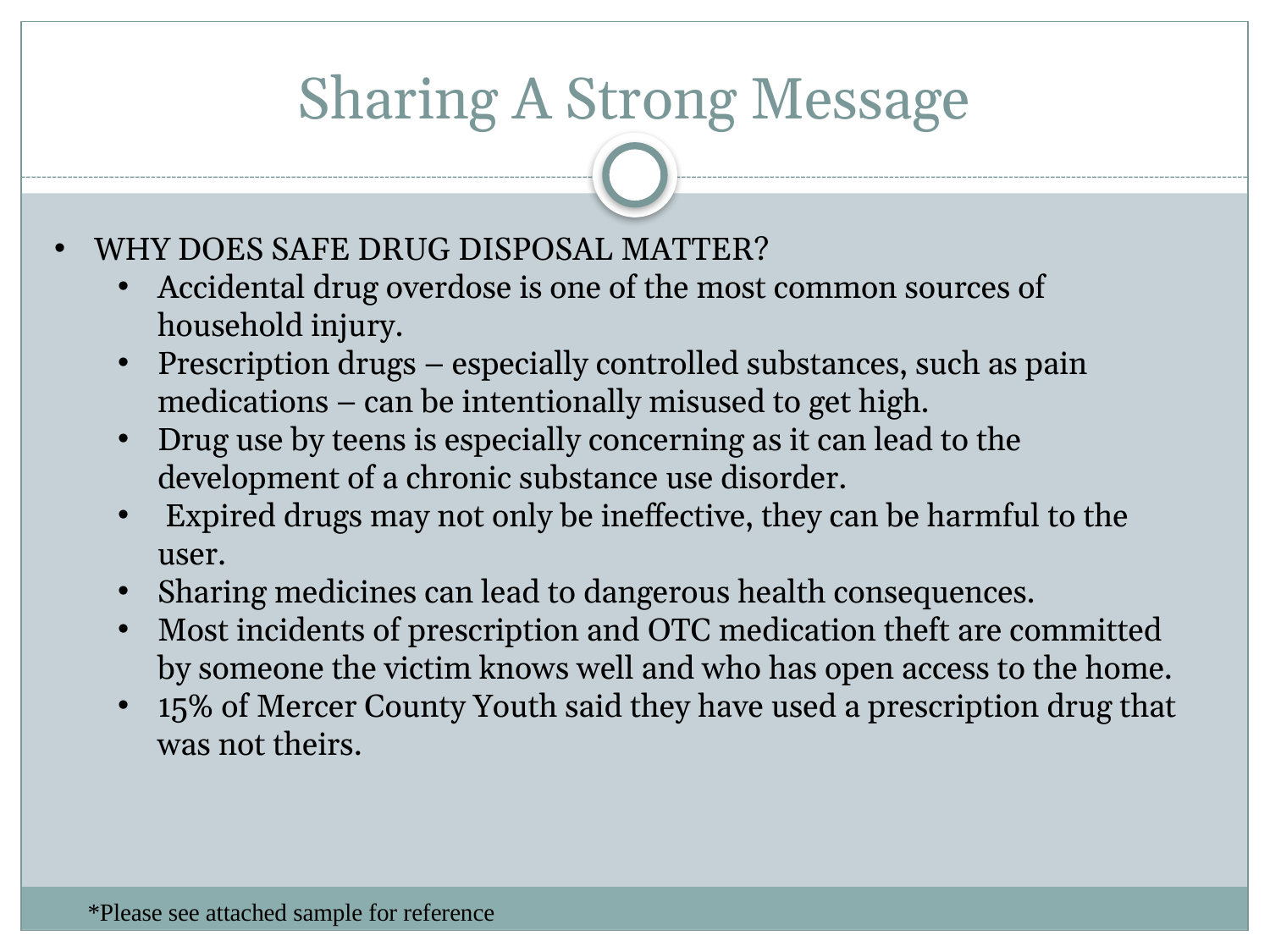

# Sharing A Strong Message
WHY DOES SAFE DRUG DISPOSAL MATTER?
Accidental drug overdose is one of the most common sources of household injury.
Prescription drugs – especially controlled substances, such as pain medications – can be intentionally misused to get high.
Drug use by teens is especially concerning as it can lead to the development of a chronic substance use disorder.
 Expired drugs may not only be ineffective, they can be harmful to the user.
Sharing medicines can lead to dangerous health consequences.
Most incidents of prescription and OTC medication theft are committed by someone the victim knows well and who has open access to the home.
15% of Mercer County Youth said they have used a prescription drug that was not theirs.
*Please see attached sample for reference